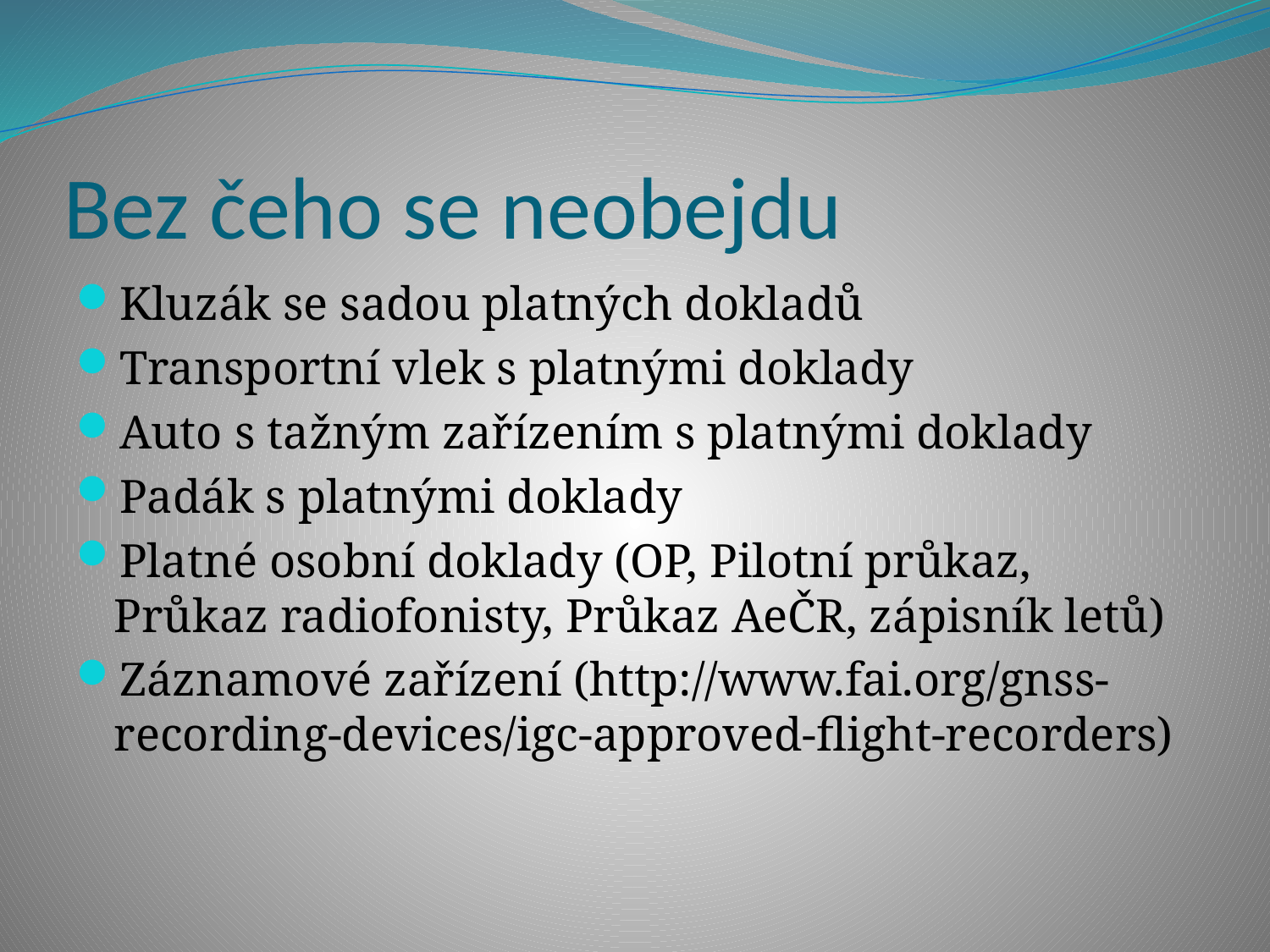

# Bez čeho se neobejdu
Kluzák se sadou platných dokladů
Transportní vlek s platnými doklady
Auto s tažným zařízením s platnými doklady
Padák s platnými doklady
Platné osobní doklady (OP, Pilotní průkaz, Průkaz radiofonisty, Průkaz AeČR, zápisník letů)
Záznamové zařízení (http://www.fai.org/gnss-recording-devices/igc-approved-flight-recorders)